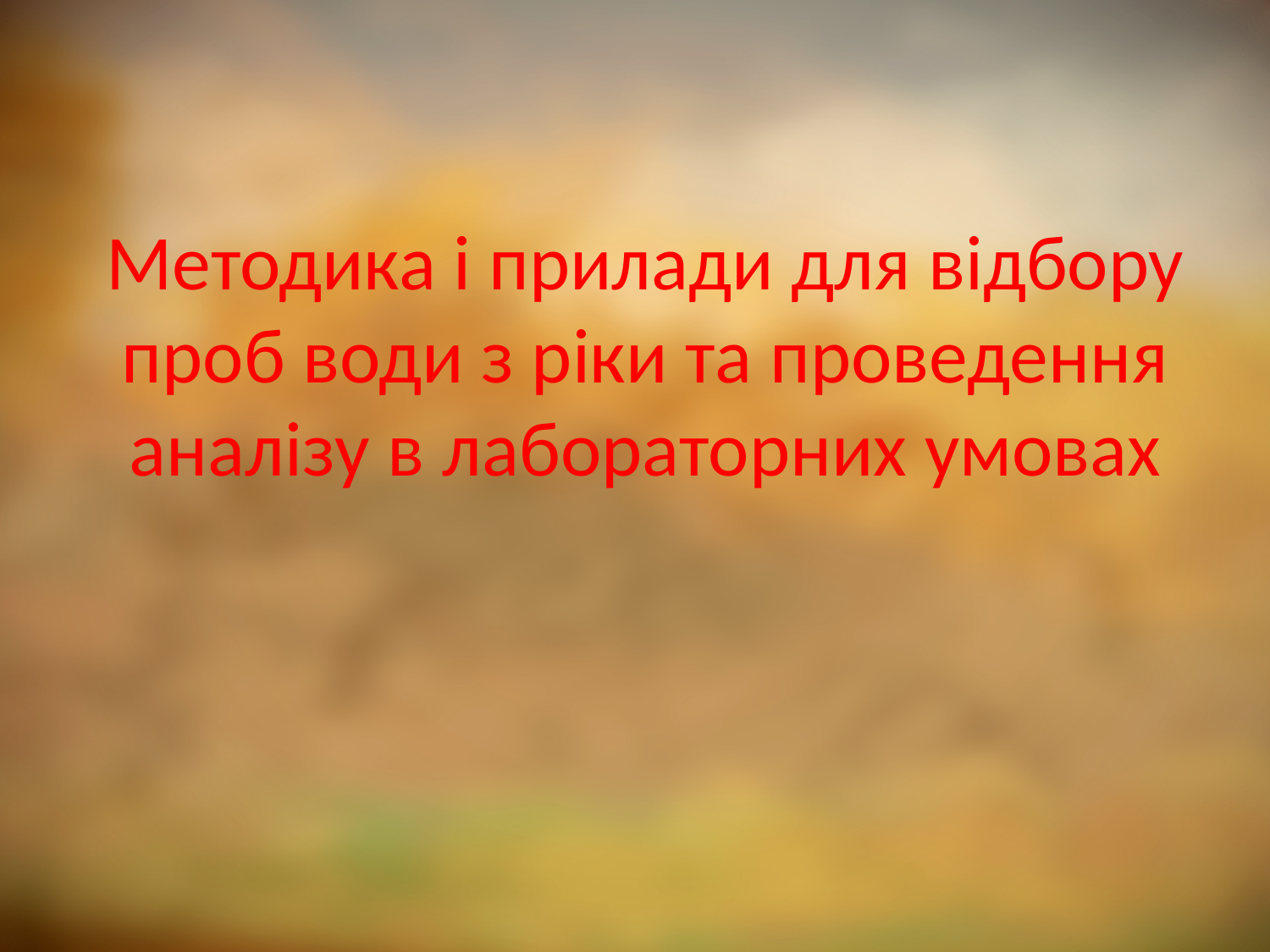

Методика і прилади для відбору проб води з ріки та проведення аналізу в лабораторних умовах